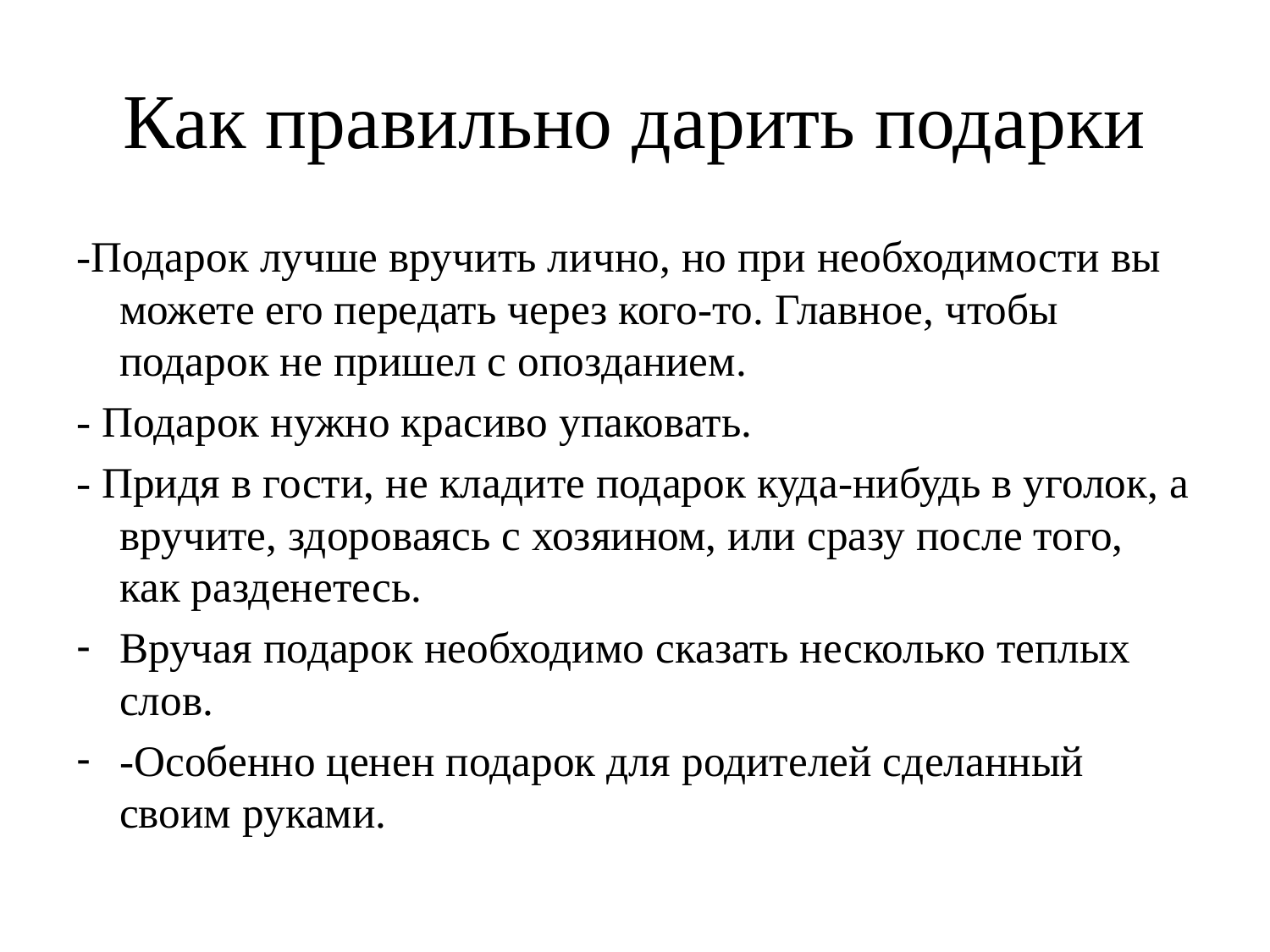

# Как правильно дарить подарки
-Подарок лучше вручить лично, но при необходимости вы можете его передать через кого-то. Главное, чтобы подарок не пришел с опозданием.
- Подарок нужно красиво упаковать.
- Придя в гости, не кладите подарок куда-нибудь в уголок, а вручите, здороваясь с хозяином, или сразу после того, как разденетесь.
Вручая подарок необходимо сказать несколько теплых слов.
-Особенно ценен подарок для родителей сделанный своим руками.